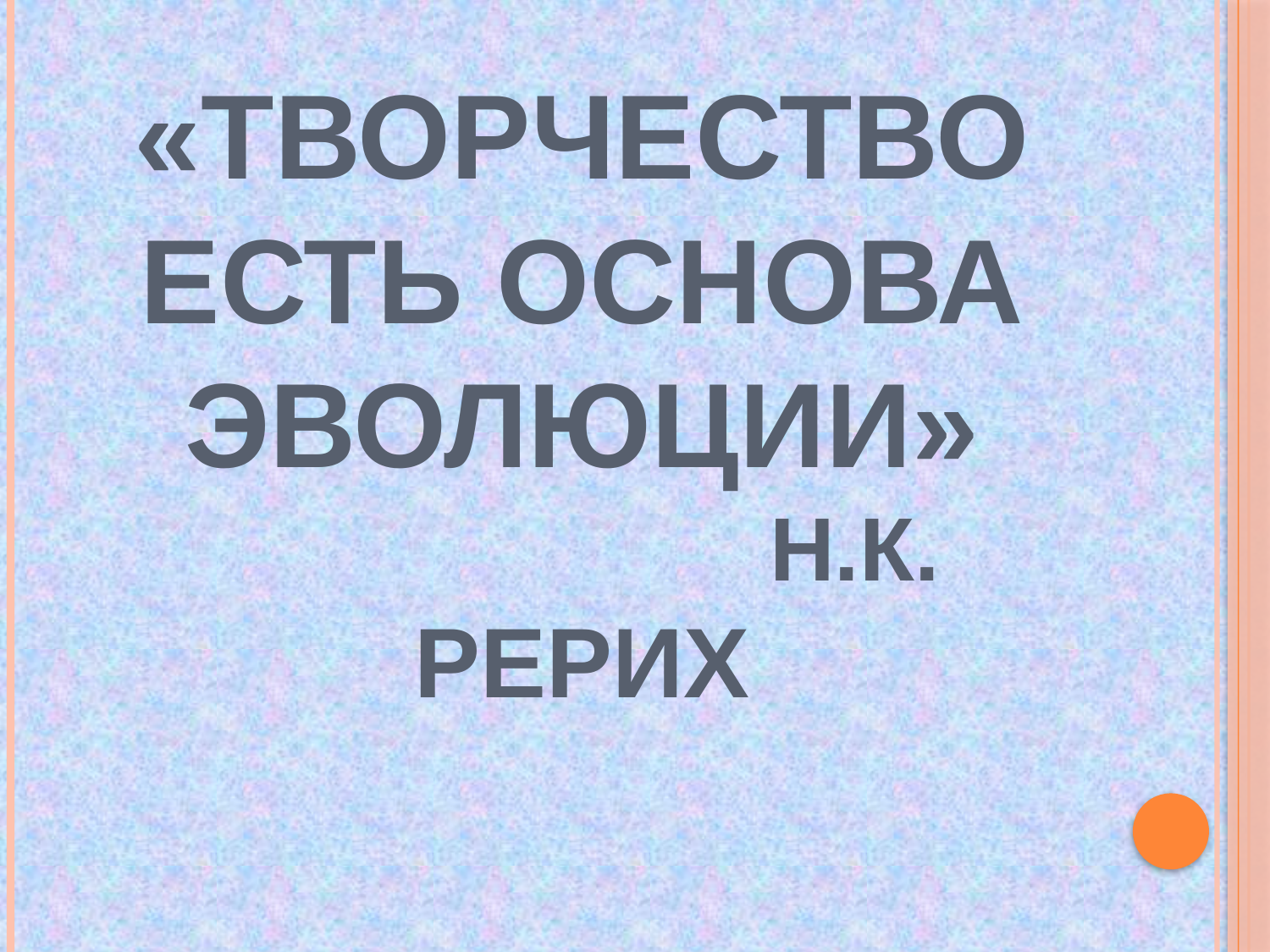

# «Творчество есть основа эволюции» Н.К. Рерих